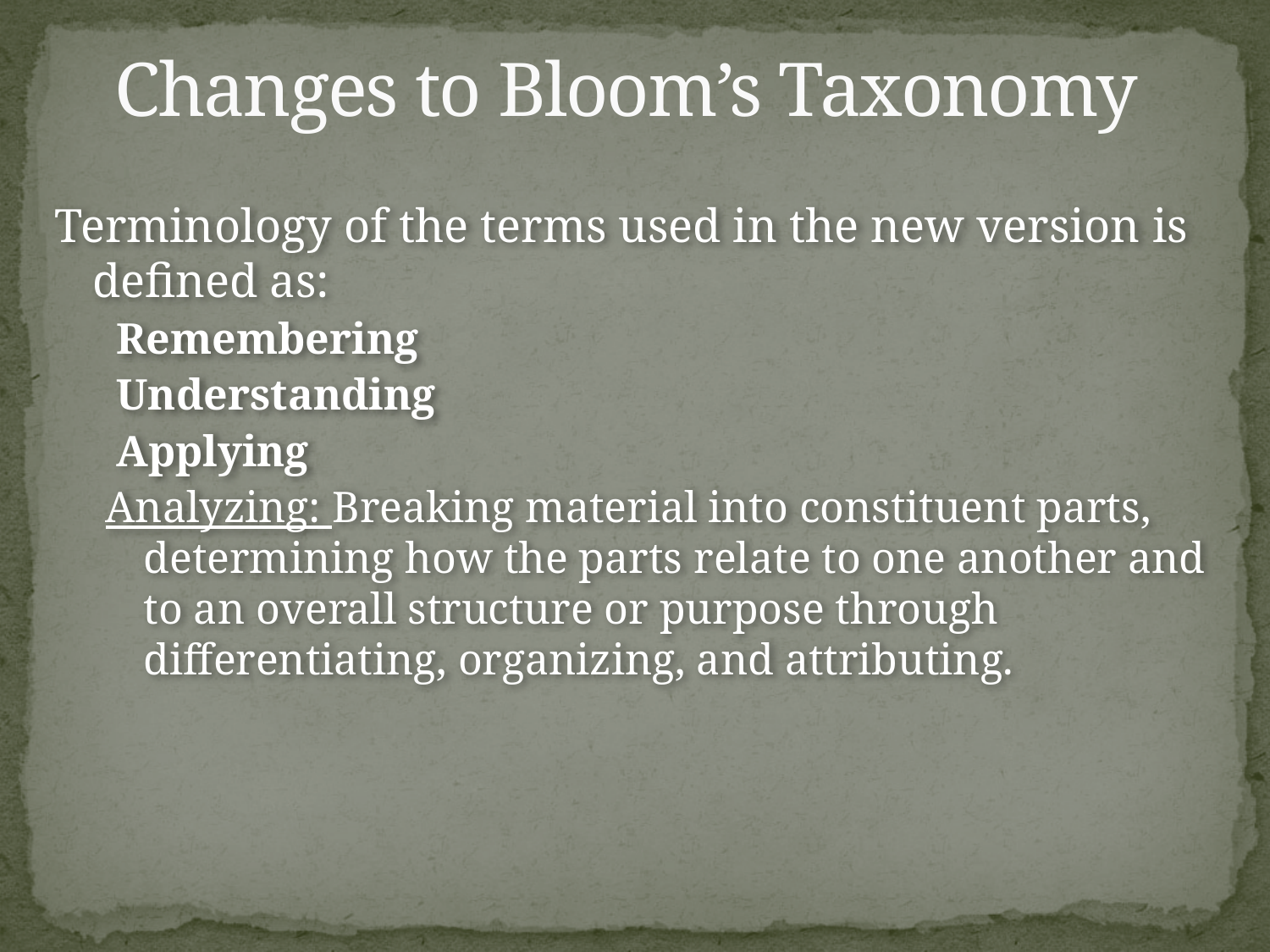

# Changes to Bloom’s Taxonomy
Terminology of the terms used in the new version is defined as:
 Remembering
 Understanding
 Applying
Analyzing: Breaking material into constituent parts, determining how the parts relate to one another and to an overall structure or purpose through differentiating, organizing, and attributing.